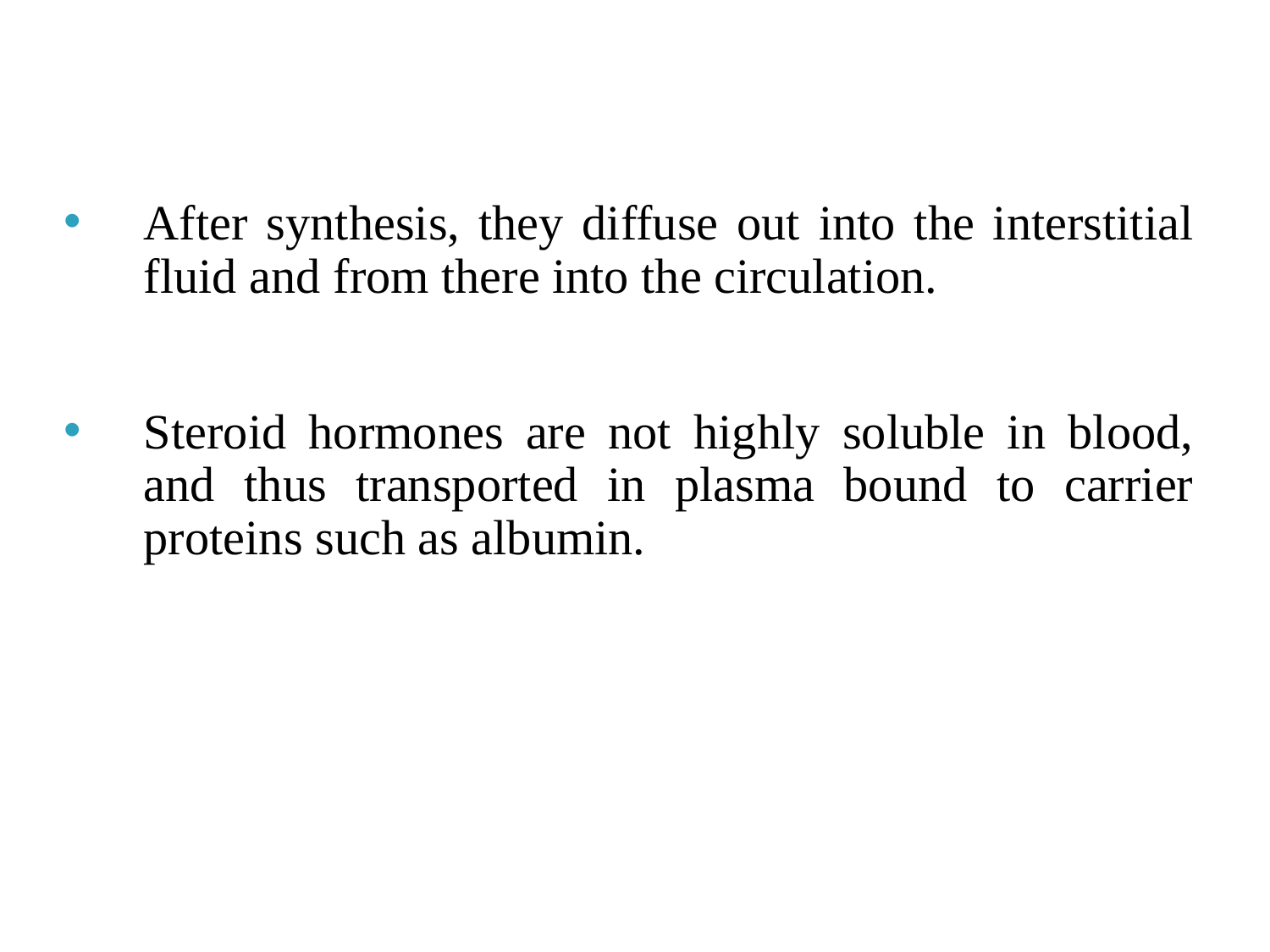

After synthesis, they diffuse out into the interstitial fluid and from there into the circulation.

Steroid hormones are not highly soluble in blood, and thus transported in plasma bound to carrier proteins such as albumin.